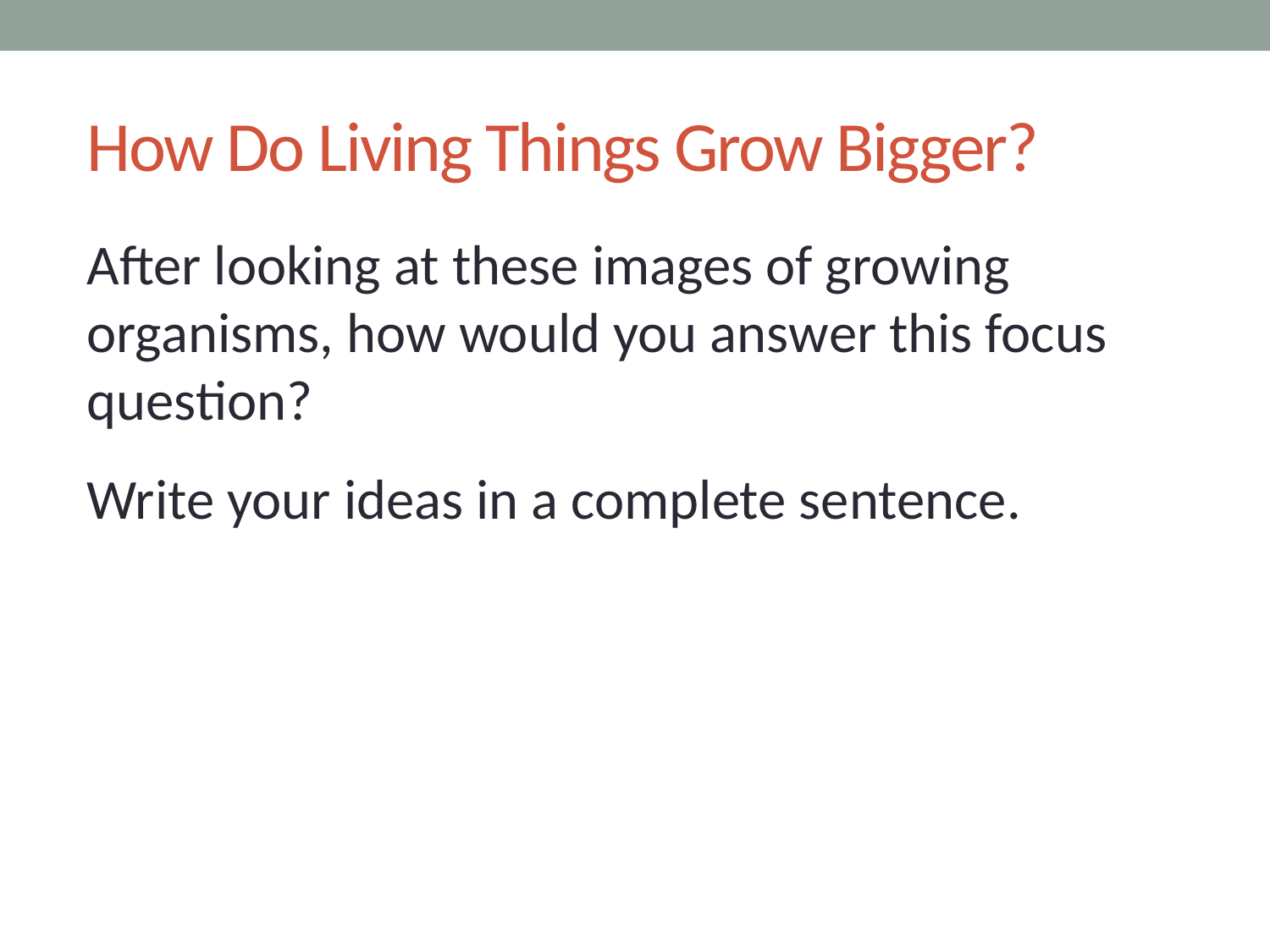

# How Do Living Things Grow Bigger?
After looking at these images of growing organisms, how would you answer this focus question?
Write your ideas in a complete sentence.